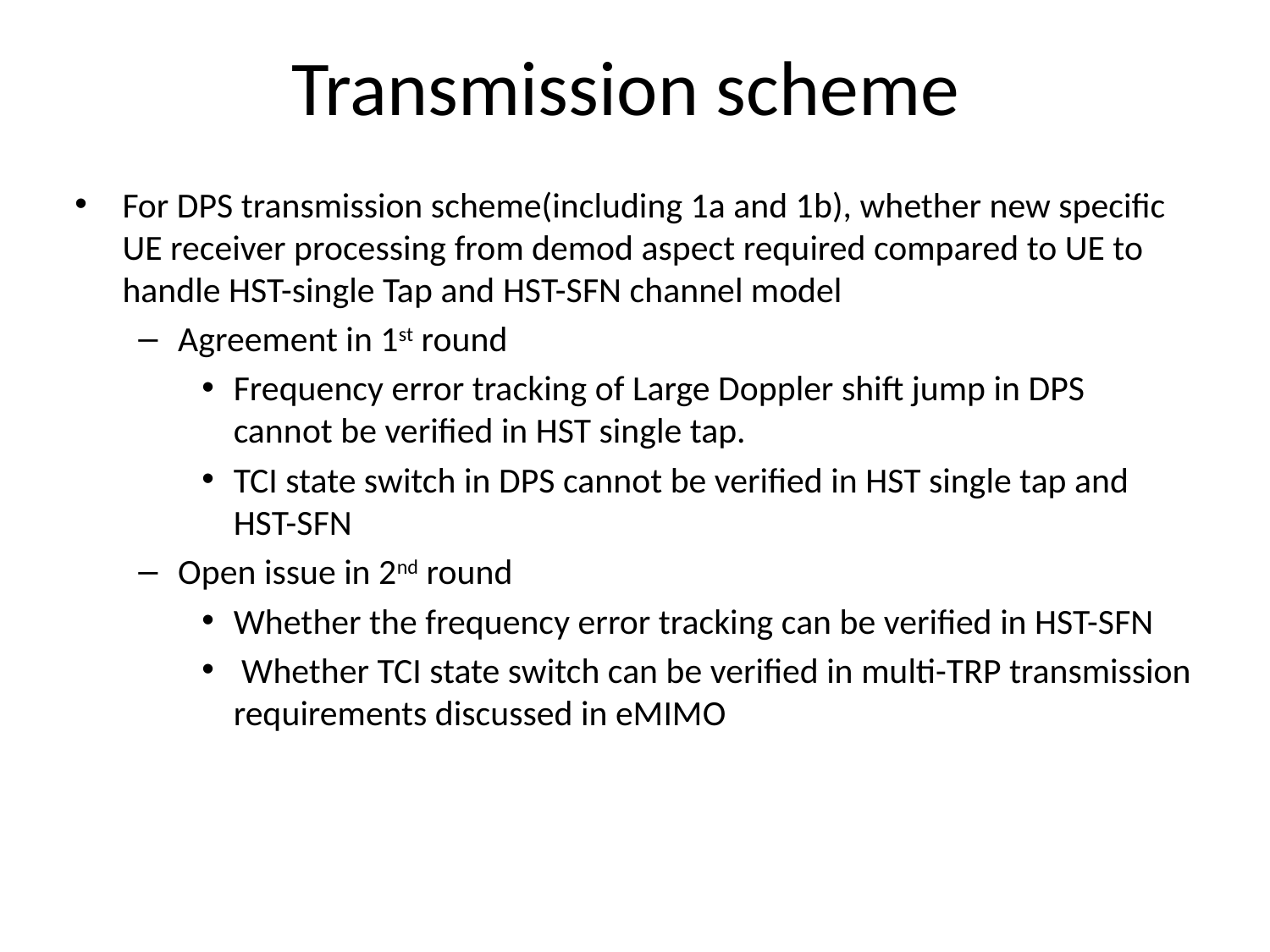

# Transmission scheme
For DPS transmission scheme(including 1a and 1b), whether new specific UE receiver processing from demod aspect required compared to UE to handle HST-single Tap and HST-SFN channel model
Agreement in 1st round
Frequency error tracking of Large Doppler shift jump in DPS cannot be verified in HST single tap.
TCI state switch in DPS cannot be verified in HST single tap and HST-SFN
Open issue in 2nd round
Whether the frequency error tracking can be verified in HST-SFN
 Whether TCI state switch can be verified in multi-TRP transmission requirements discussed in eMIMO